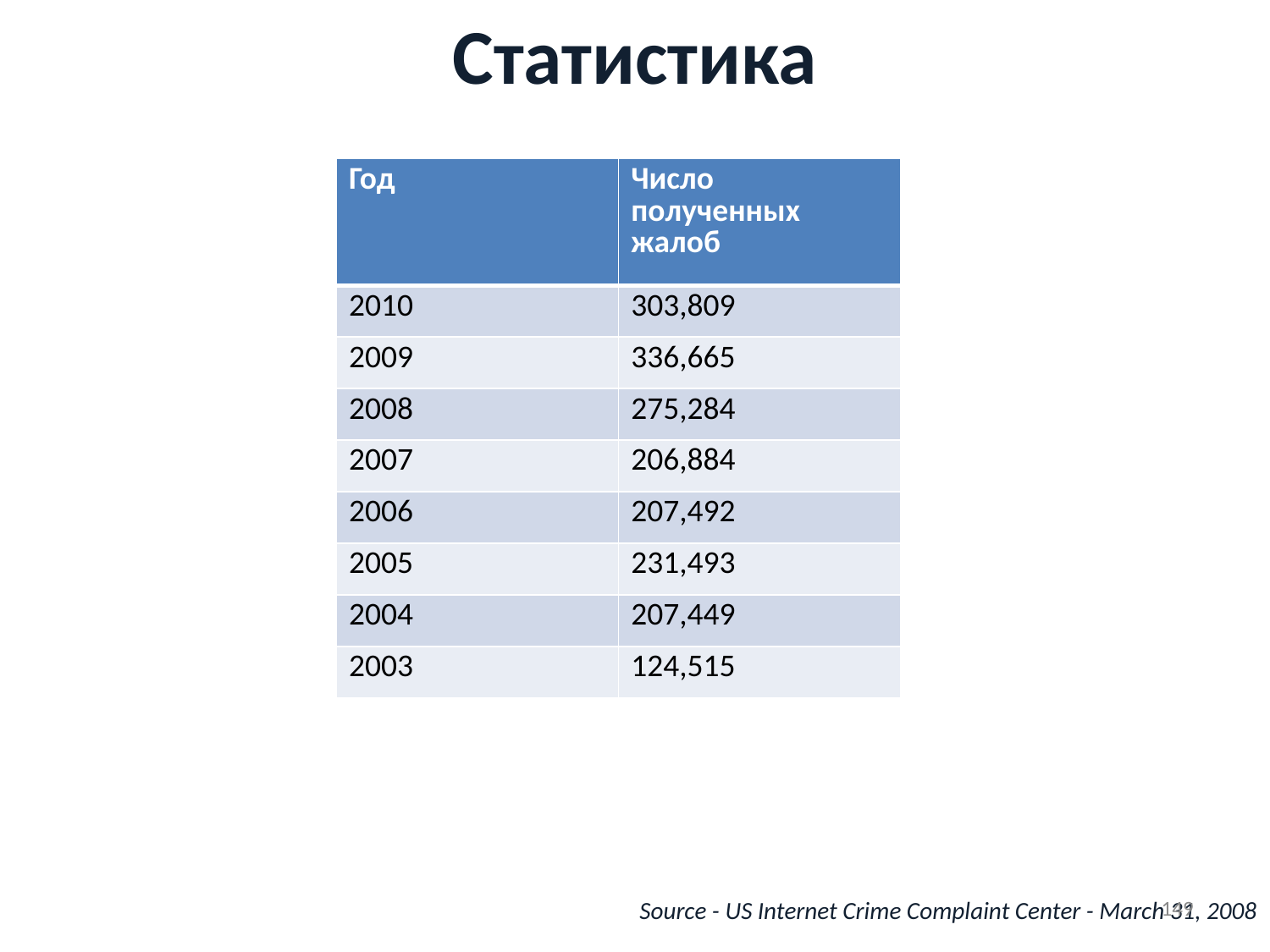

# Статистика
| Год | Число полученных жалоб |
| --- | --- |
| 2010 | 303,809 |
| 2009 | 336,665 |
| 2008 | 275,284 |
| 2007 | 206,884 |
| 2006 | 207,492 |
| 2005 | 231,493 |
| 2004 | 207,449 |
| 2003 | 124,515 |
149
Source - US Internet Crime Complaint Center - March 31, 2008